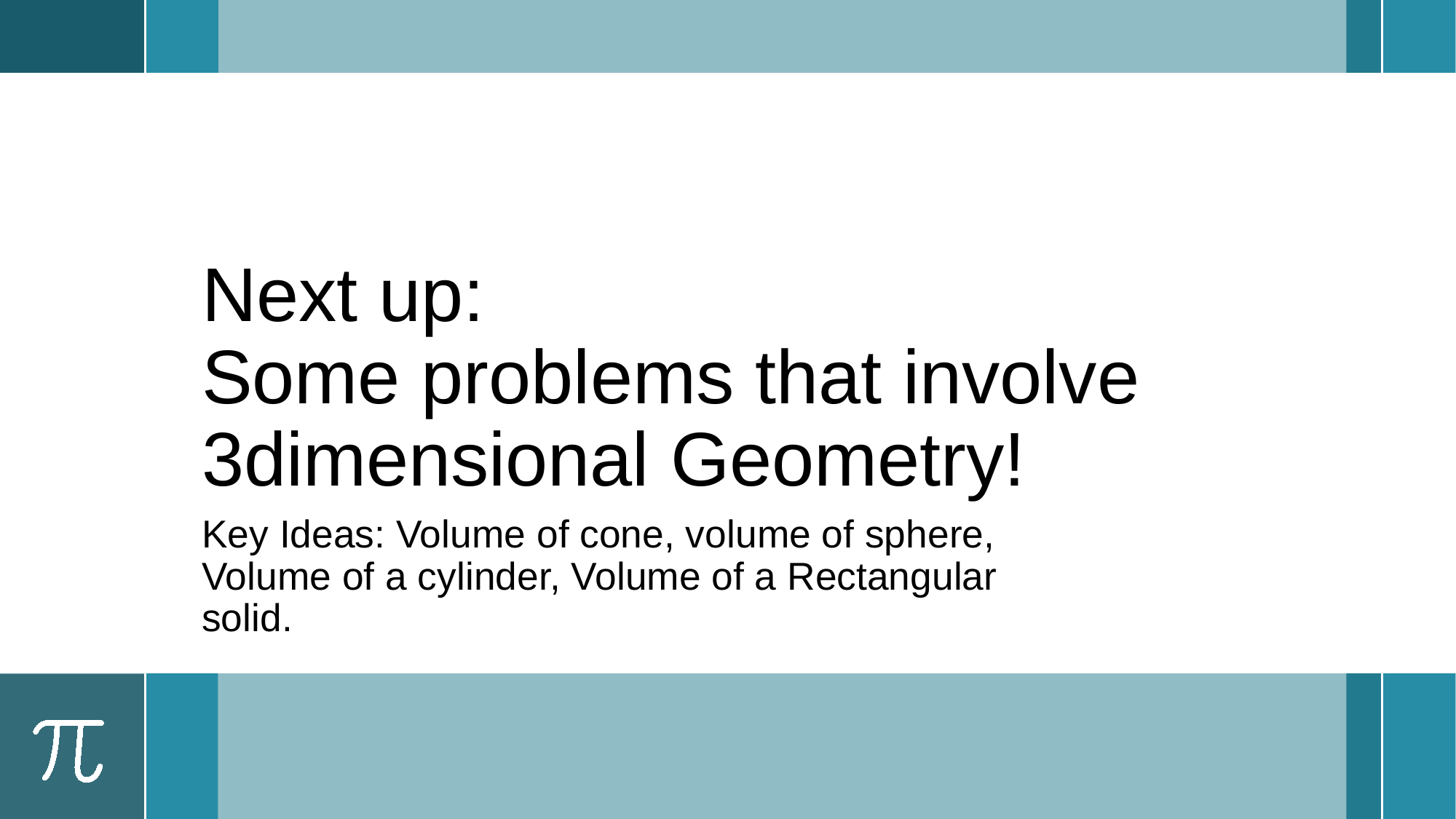

# Next up: Some problems that involve 3dimensional Geometry!
Key Ideas: Volume of cone, volume of sphere, Volume of a cylinder, Volume of a Rectangular solid.